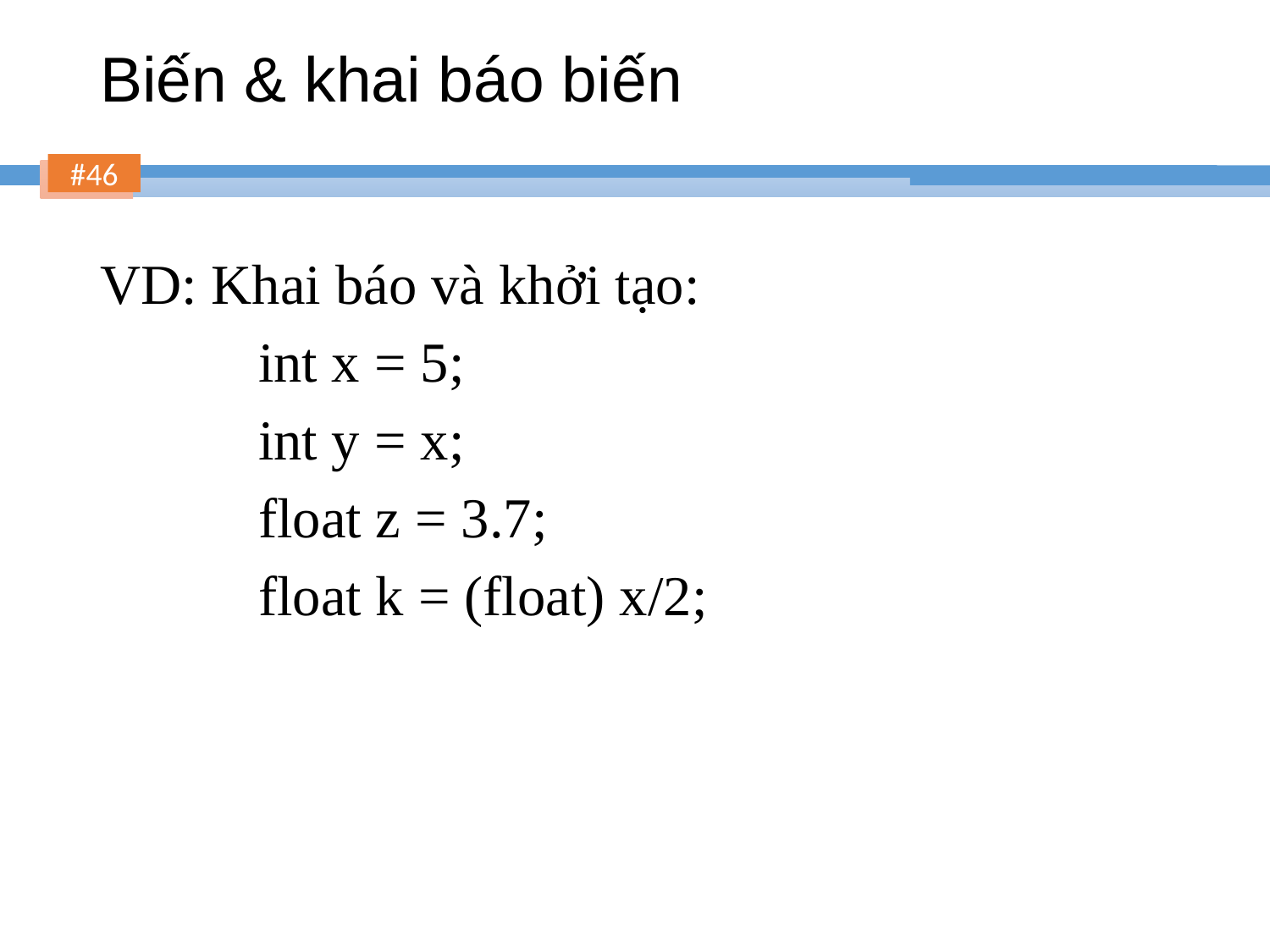

# Biến & khai báo biến

VD: Khai báo và khởi tạo:
		int x = 5;
		int y = x;
		float z = 3.7;
		float k = (float) x/2;